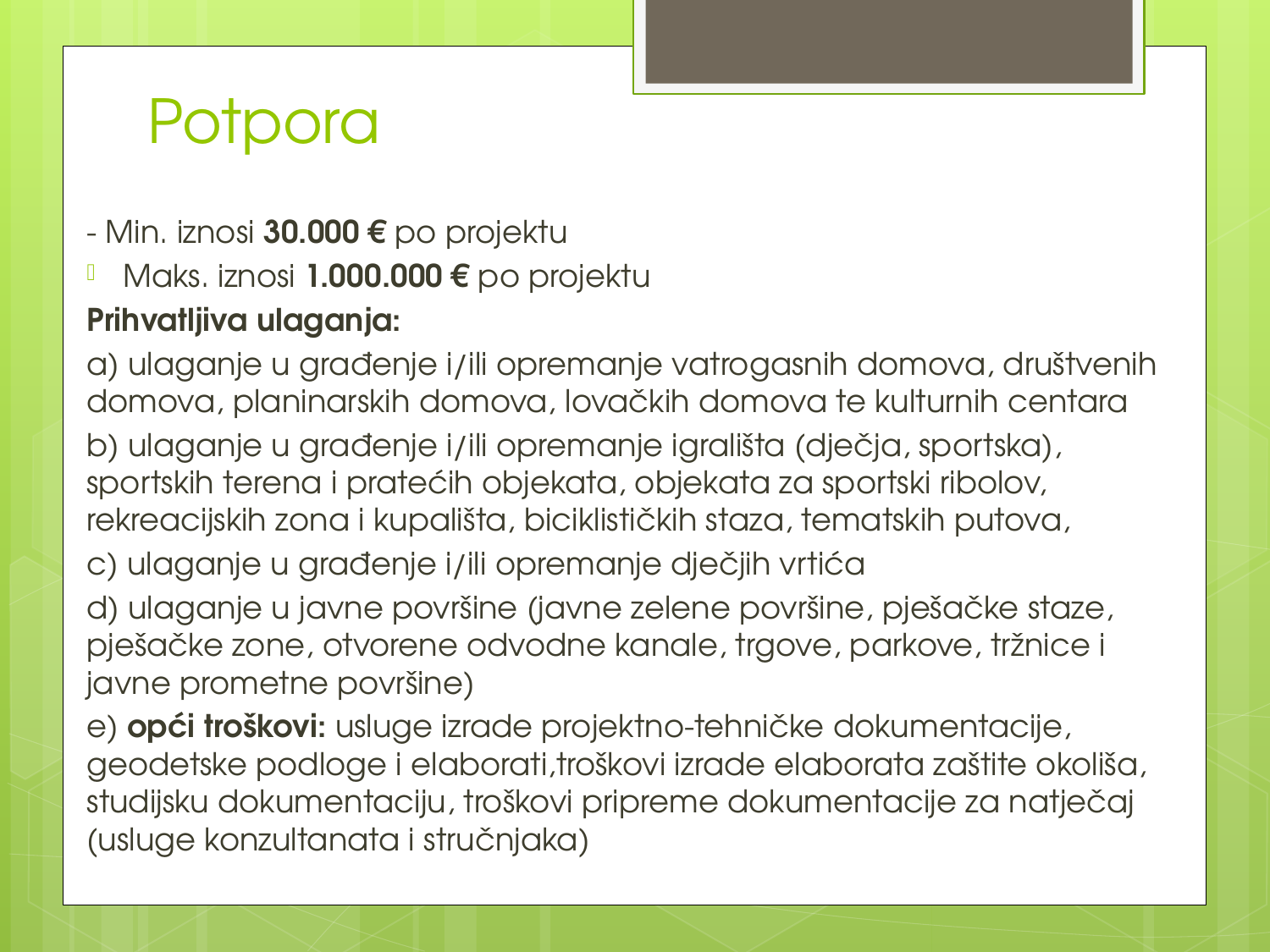

# Potpora
- Min. iznosi 30.000 € po projektu
Maks. iznosi 1.000.000 € po projektu
Prihvatljiva ulaganja:
a) ulaganje u građenje i/ili opremanje vatrogasnih domova, društvenih domova, planinarskih domova, lovačkih domova te kulturnih centara
b) ulaganje u građenje i/ili opremanje igrališta (dječja, sportska), sportskih terena i pratećih objekata, objekata za sportski ribolov, rekreacijskih zona i kupališta, biciklističkih staza, tematskih putova,
c) ulaganje u građenje i/ili opremanje dječjih vrtića
d) ulaganje u javne površine (javne zelene površine, pješačke staze, pješačke zone, otvorene odvodne kanale, trgove, parkove, tržnice i javne prometne površine)
e) opći troškovi: usluge izrade projektno-tehničke dokumentacije, geodetske podloge i elaborati,troškovi izrade elaborata zaštite okoliša, studijsku dokumentaciju, troškovi pripreme dokumentacije za natječaj (usluge konzultanata i stručnjaka)